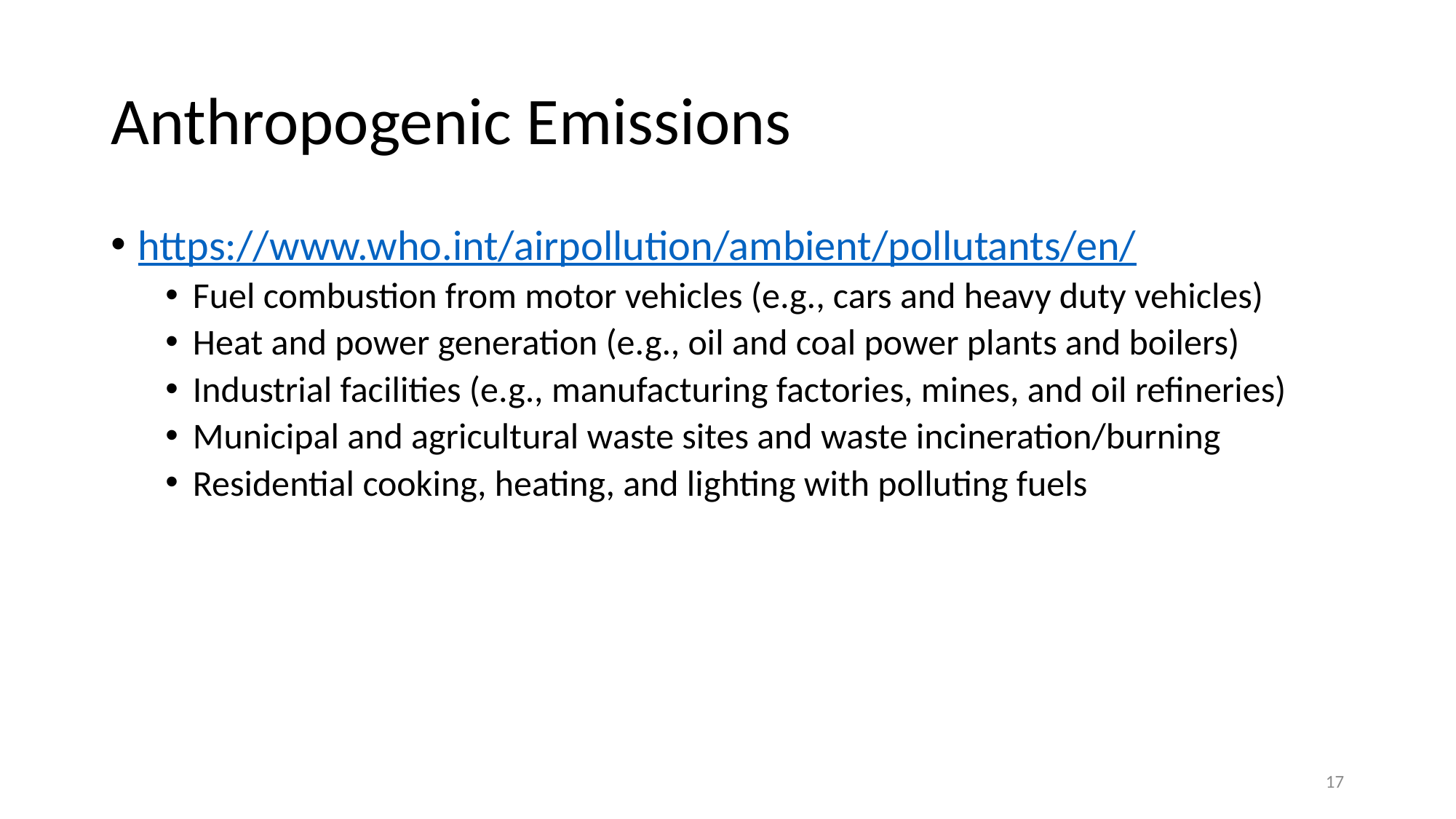

# Anthropogenic Emissions
https://www.who.int/airpollution/ambient/pollutants/en/
Fuel combustion from motor vehicles (e.g., cars and heavy duty vehicles)
Heat and power generation (e.g., oil and coal power plants and boilers)
Industrial facilities (e.g., manufacturing factories, mines, and oil refineries)
Municipal and agricultural waste sites and waste incineration/burning
Residential cooking, heating, and lighting with polluting fuels
17